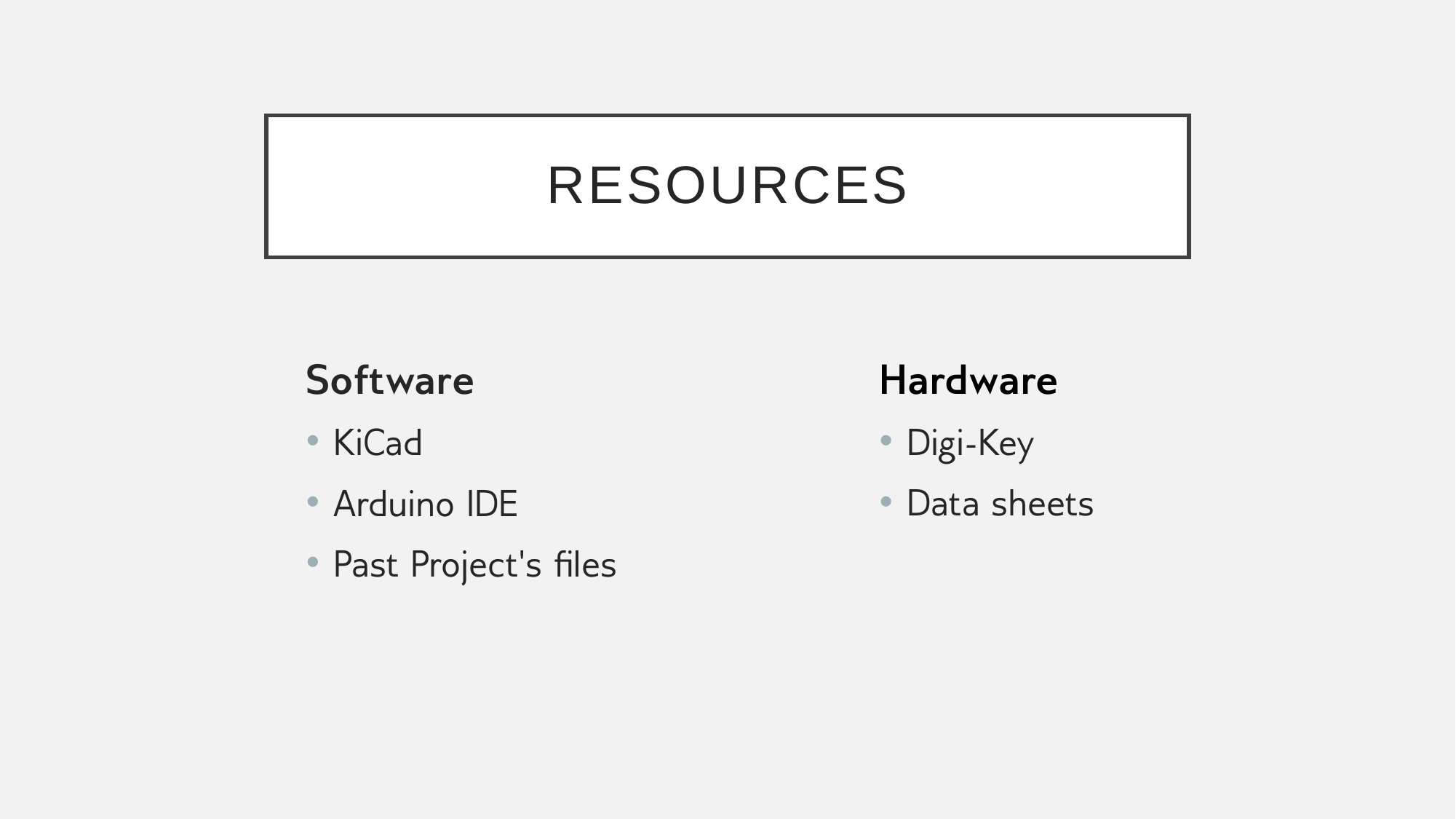

# resources
Software
KiCad
Arduino IDE
Past Project's files
Hardware
Digi-Key
Data sheets